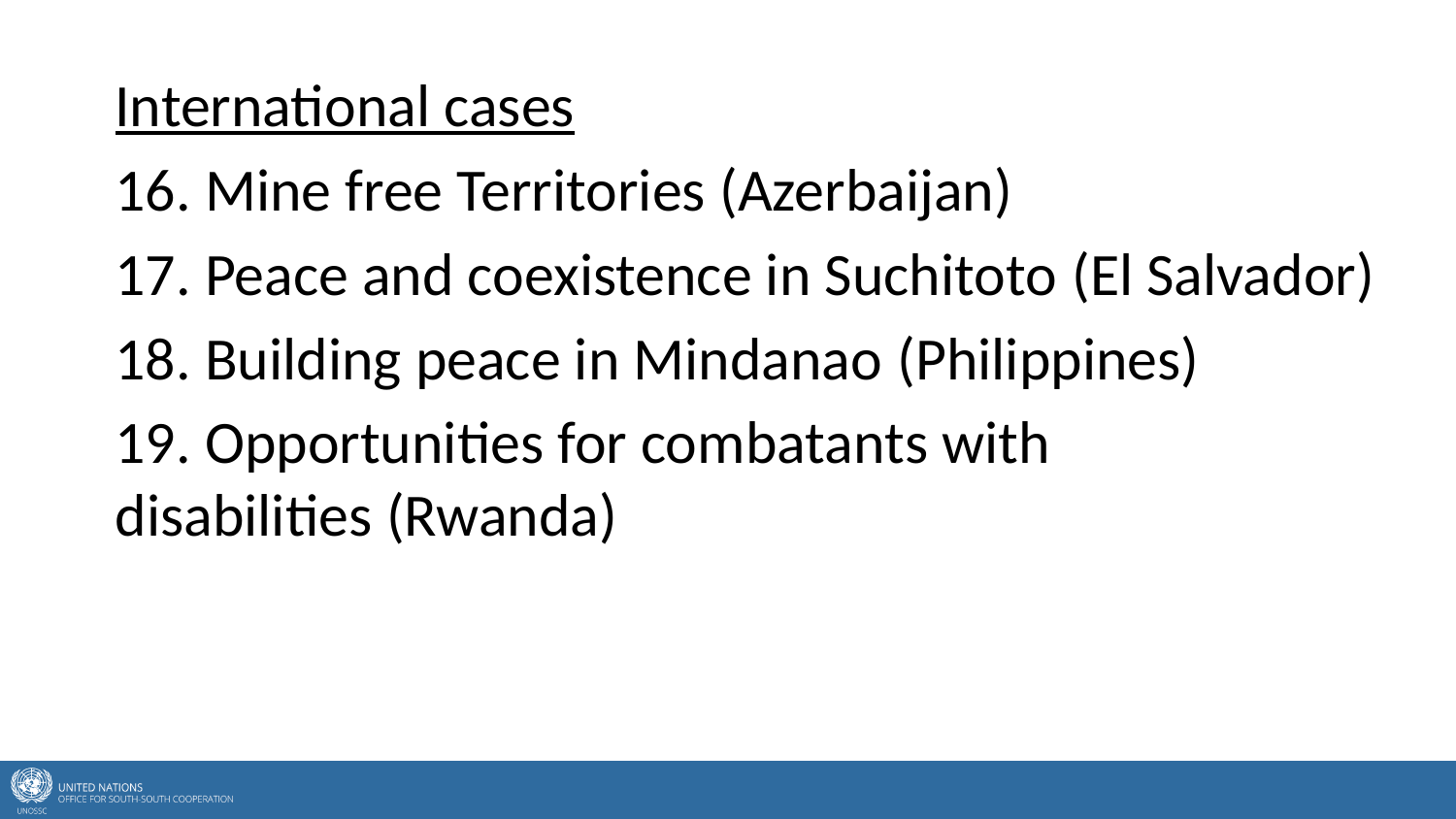

International cases
16. Mine free Territories (Azerbaijan)
17. Peace and coexistence in Suchitoto (El Salvador)
18. Building peace in Mindanao (Philippines)
19. Opportunities for combatants with disabilities (Rwanda)